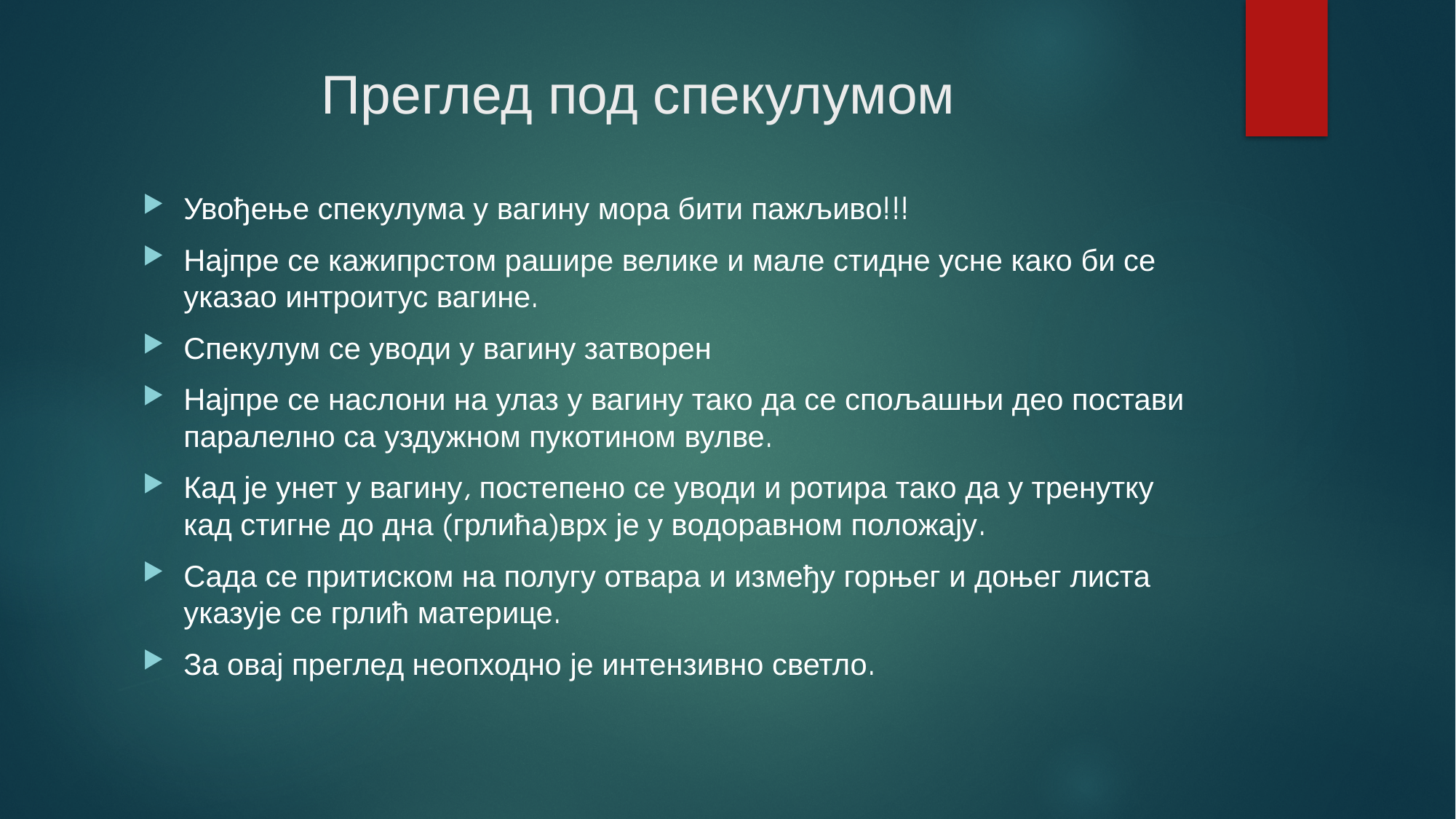

# Преглед под спекулумом
Увођење спекулума у вагину мора бити пажљиво!!!
Најпре се кажипрстом рашире велике и мале стидне усне како би се указао интроитус вагине.
Спекулум се уводи у вагину затворен
Најпре се наслони на улаз у вагину тако да се спољашњи део постави паралелно са уздужном пукотином вулве.
Кад је унет у вагину, постепено се уводи и ротира тако да у тренутку кад стигне до дна (грлића)врх је у водоравном положају.
Сада се притиском на полугу отвара и између горњег и доњег листа указује се грлић материце.
За овај преглед неопходно је интензивно светло.